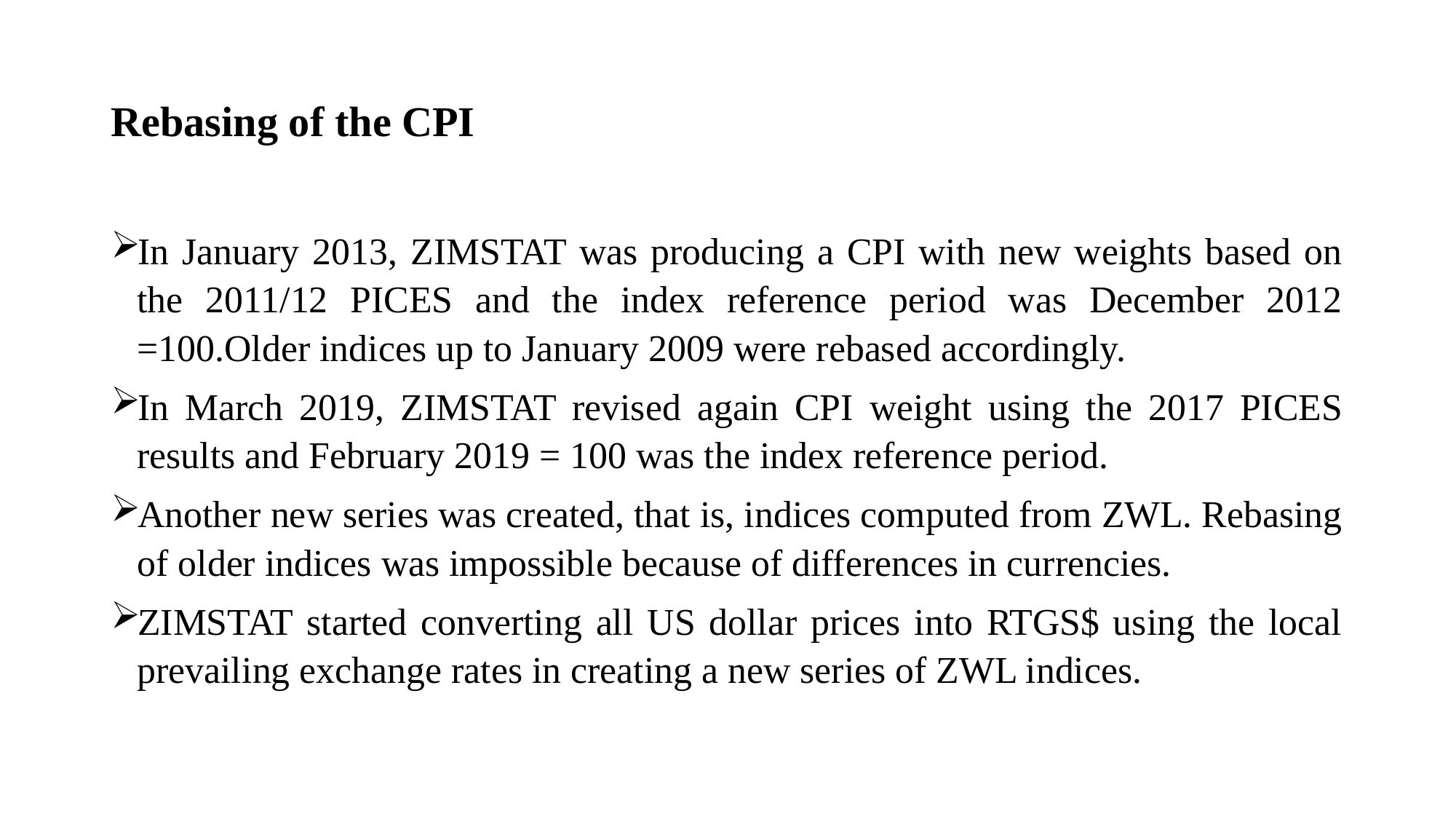

# Rebasing of the CPI
In January 2013, ZIMSTAT was producing a CPI with new weights based on the 2011/12 PICES and the index reference period was December 2012 =100.Older indices up to January 2009 were rebased accordingly.
In March 2019, ZIMSTAT revised again CPI weight using the 2017 PICES results and February 2019 = 100 was the index reference period.
Another new series was created, that is, indices computed from ZWL. Rebasing of older indices was impossible because of differences in currencies.
ZIMSTAT started converting all US dollar prices into RTGS$ using the local prevailing exchange rates in creating a new series of ZWL indices.